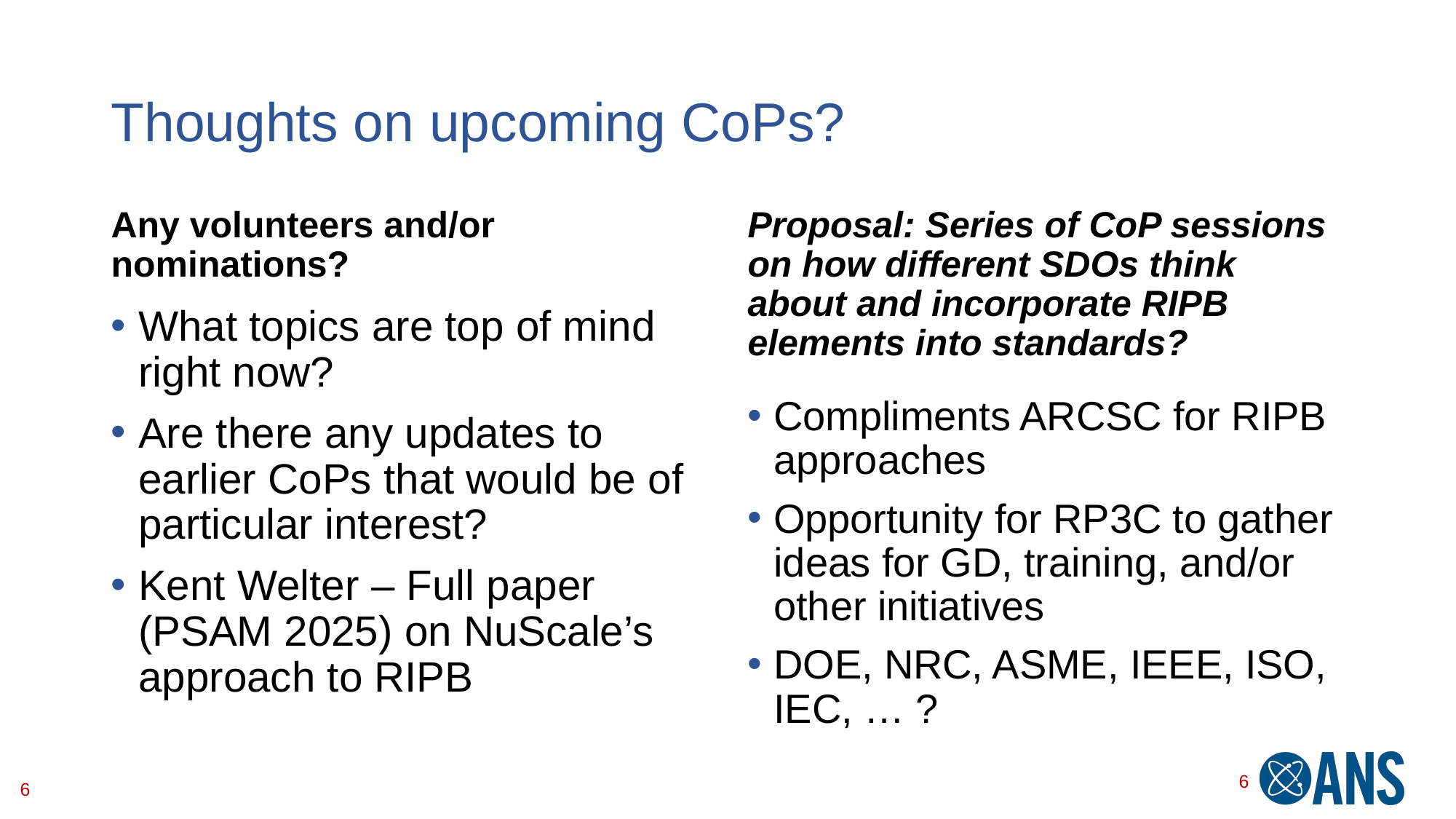

# Thoughts on upcoming CoPs?
Proposal: Series of CoP sessions on how different SDOs think about and incorporate RIPB elements into standards?
Any volunteers and/or nominations?
What topics are top of mind right now?
Are there any updates to earlier CoPs that would be of particular interest?
Kent Welter – Full paper (PSAM 2025) on NuScale’s approach to RIPB

Compliments ARCSC for RIPB approaches
Opportunity for RP3C to gather ideas for GD, training, and/or other initiatives
DOE, NRC, ASME, IEEE, ISO, IEC, … ?
6
6